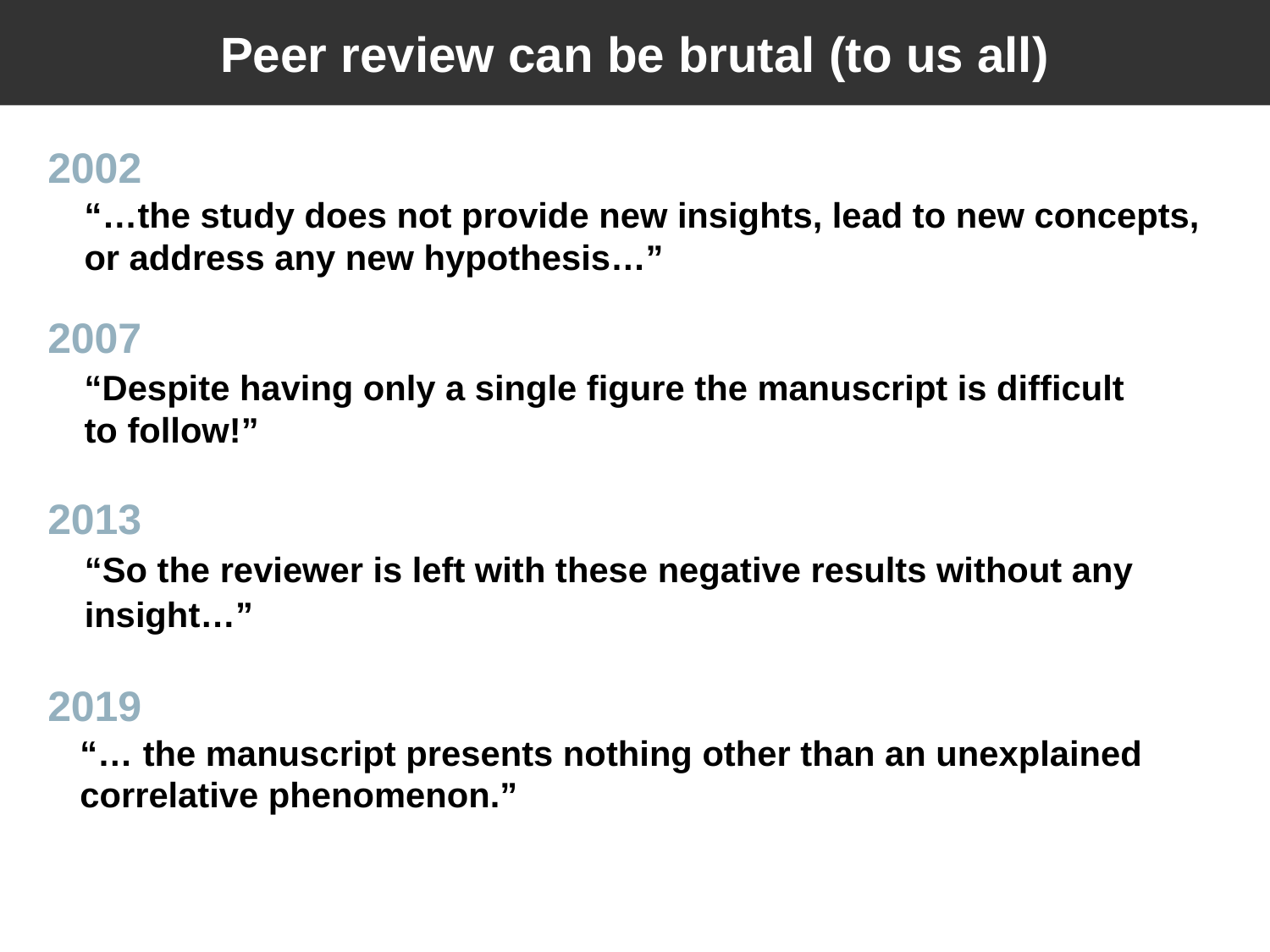

# Peer review can be brutal (to us all)
2002
“…the study does not provide new insights, lead to new concepts, or address any new hypothesis…”
2007
“Despite having only a single figure the manuscript is difficult to follow!”
2013
“So the reviewer is left with these negative results without any insight…”
2019
“… the manuscript presents nothing other than an unexplained correlative phenomenon.”